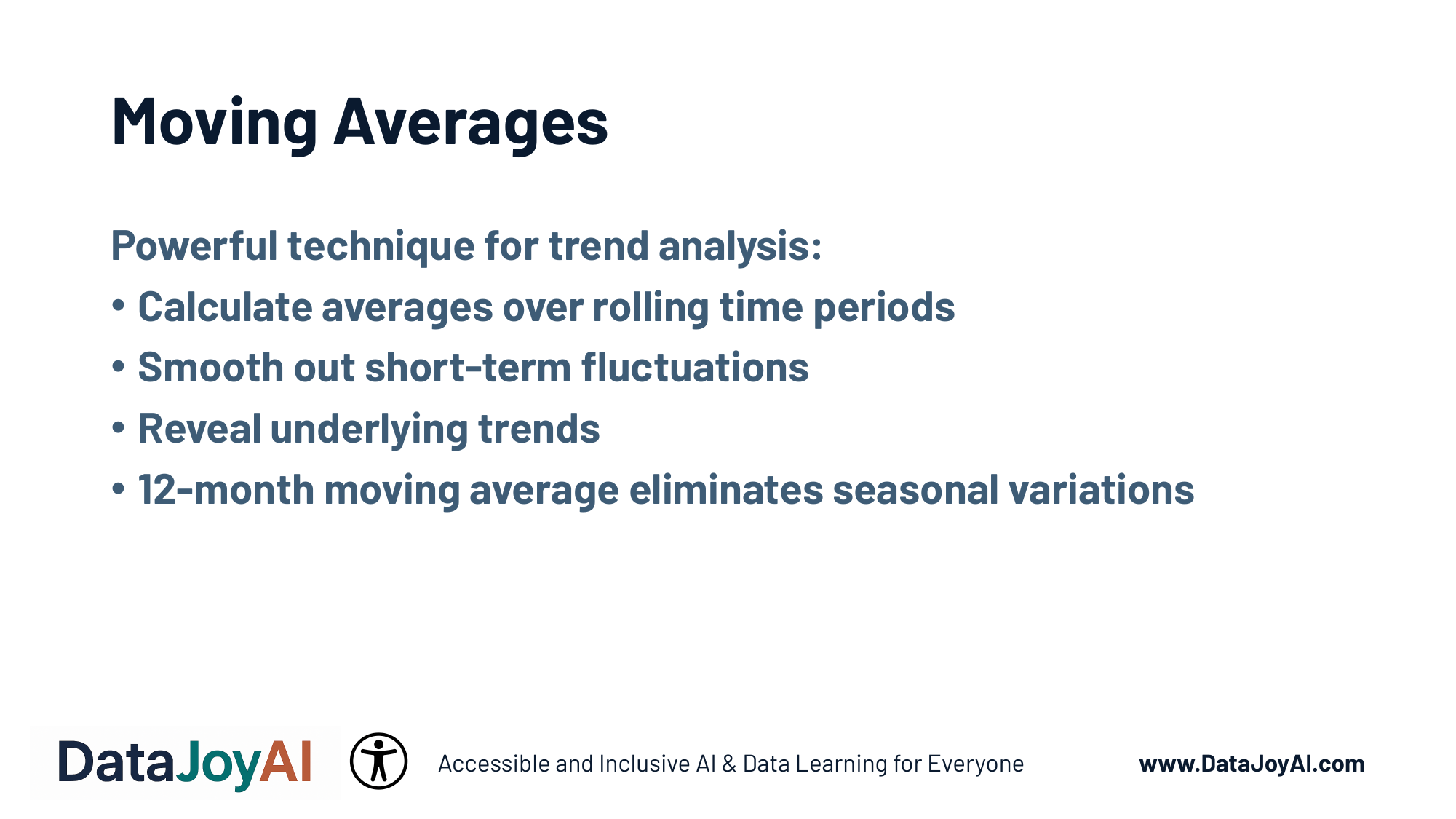

# Moving Averages
Powerful technique for trend analysis:
Calculate averages over rolling time periods
Smooth out short-term fluctuations
Reveal underlying trends
12-month moving average eliminates seasonal variations